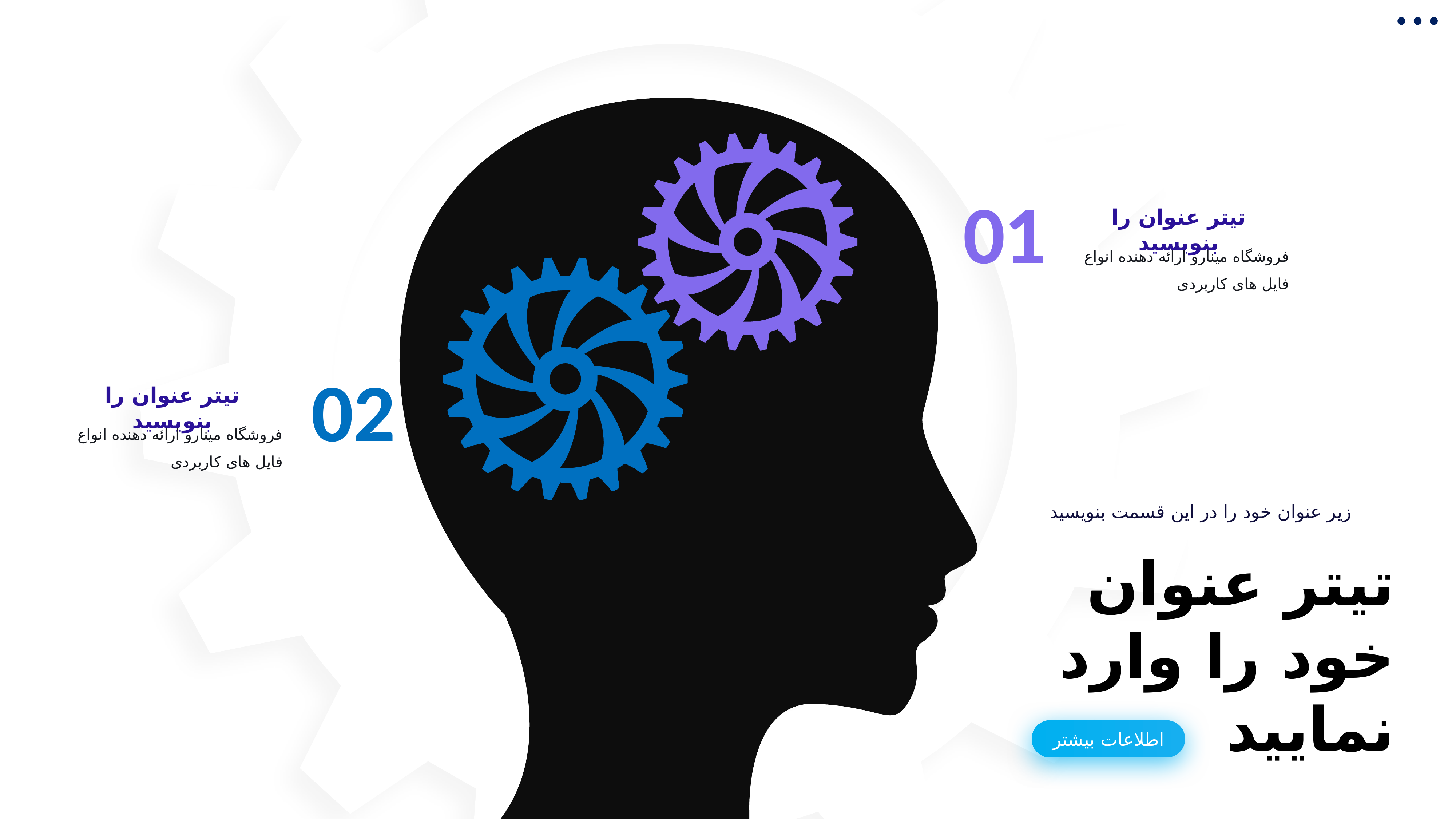

01
تیتر عنوان را بنویسید
فروشگاه مینارو ارائه دهنده انواع فایل های کاربردی

02
تیتر عنوان را بنویسید
فروشگاه مینارو ارائه دهنده انواع فایل های کاربردی
زیر عنوان خود را در این قسمت بنویسید
تیتر عنوان خود را وارد نمایید
اطلاعات بیشتر